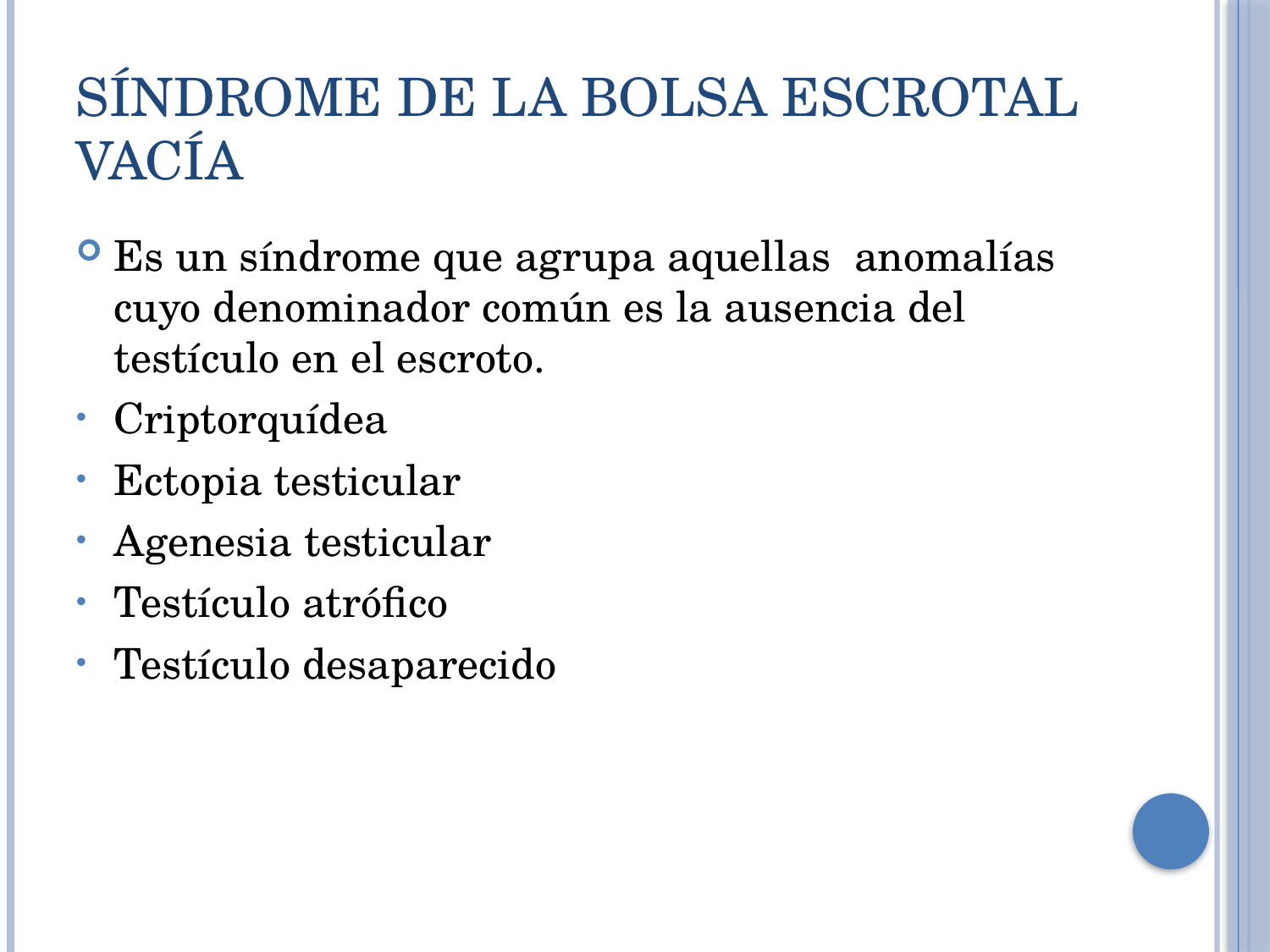

# Síndrome de la bolsa escrotal vacía
Es un síndrome que agrupa aquellas  anomalías  cuyo denominador común es la ausencia del testículo en el escroto.
Criptorquídea
Ectopia testicular
Agenesia testicular
Testículo atrófico
Testículo desaparecido